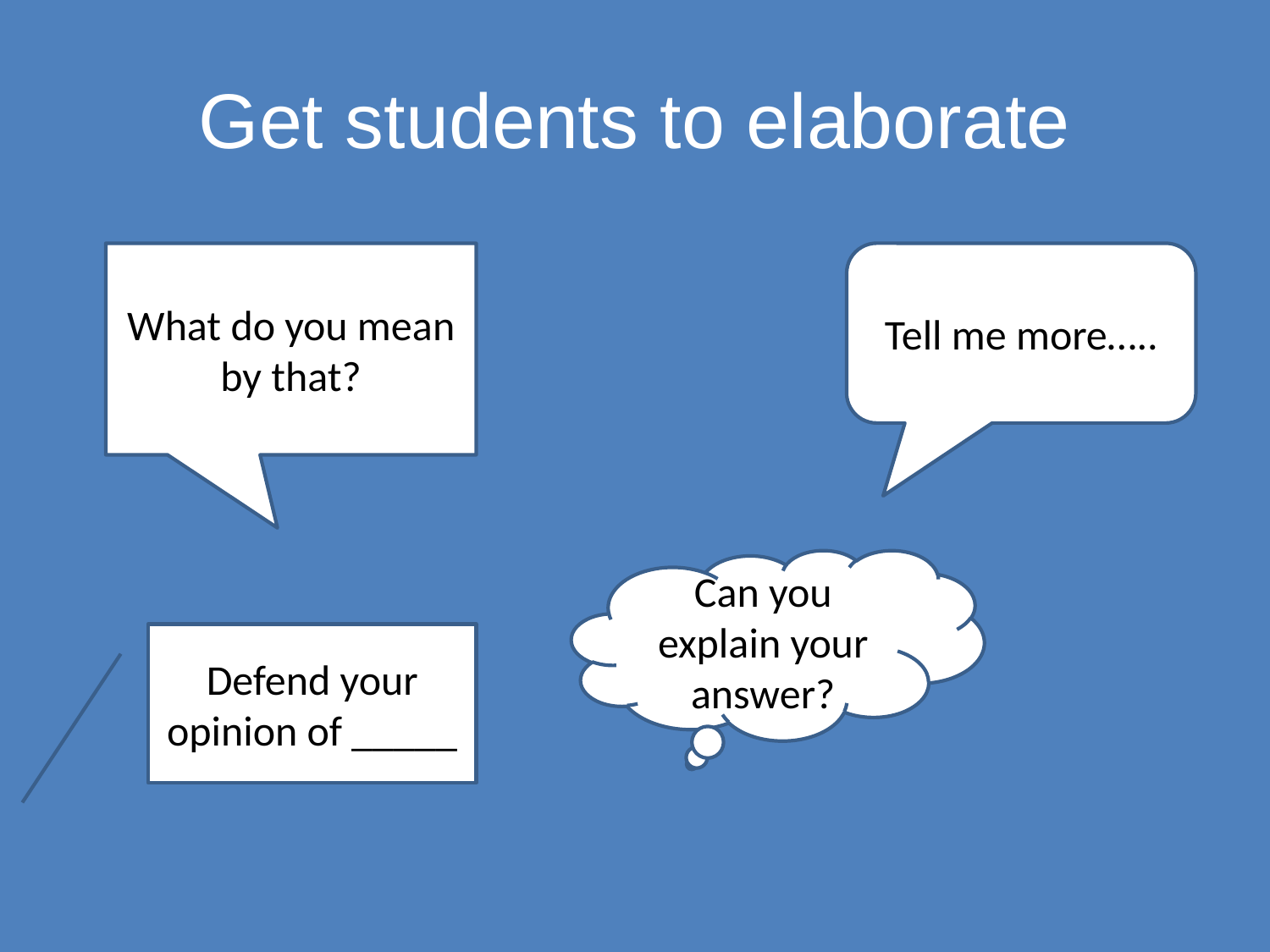

# Get students to elaborate

What do you mean by that?
Tell me more…..
Can you explain your answer?
Defend your opinion of _____